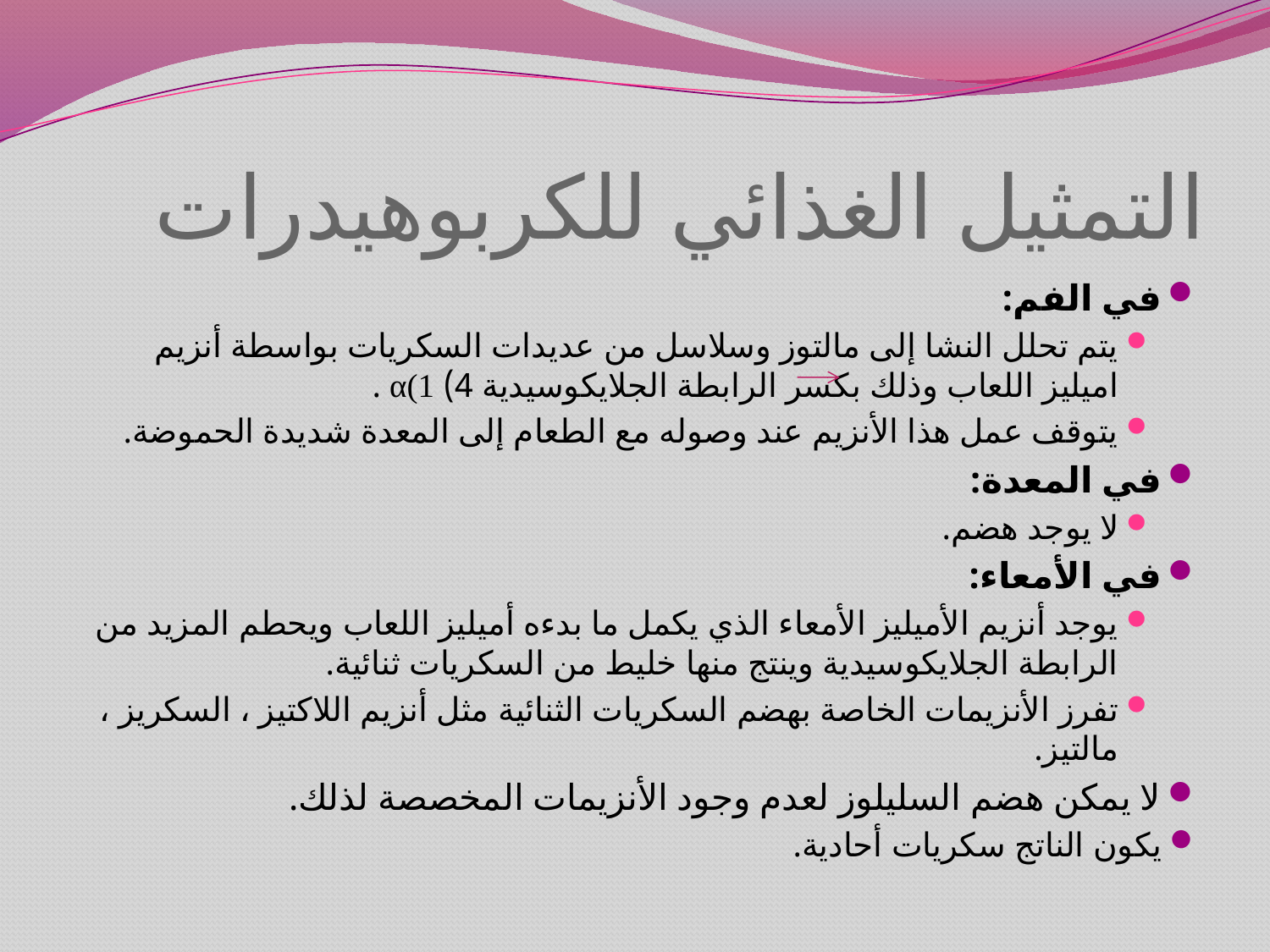

# التمثيل الغذائي للكربوهيدرات
في الفم:
يتم تحلل النشا إلى مالتوز وسلاسل من عديدات السكريات بواسطة أنزيم اميليز اللعاب وذلك بكسر الرابطة الجلايكوسيدية 4)	 α(1 .
يتوقف عمل هذا الأنزيم عند وصوله مع الطعام إلى المعدة شديدة الحموضة.
في المعدة:
لا يوجد هضم.
في الأمعاء:
يوجد أنزيم الأميليز الأمعاء الذي يكمل ما بدءه أميليز اللعاب ويحطم المزيد من الرابطة الجلايكوسيدية وينتج منها خليط من السكريات ثنائية.
تفرز الأنزيمات الخاصة بهضم السكريات الثنائية مثل أنزيم اللاكتيز ، السكريز ، مالتيز.
لا يمكن هضم السليلوز لعدم وجود الأنزيمات المخصصة لذلك.
يكون الناتج سكريات أحادية.